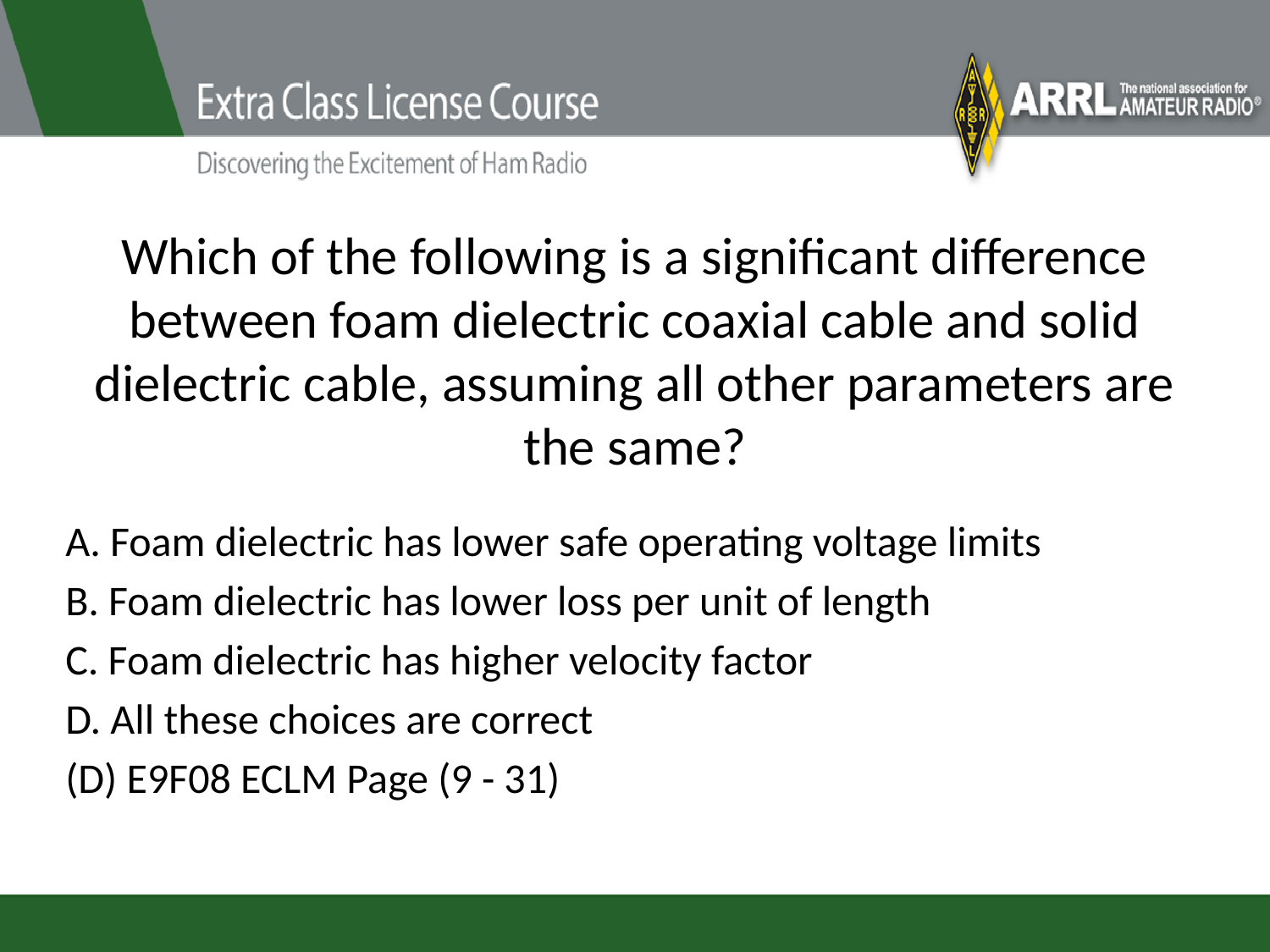

# Which of the following is a significant difference between foam dielectric coaxial cable and solid dielectric cable, assuming all other parameters are the same?
A. Foam dielectric has lower safe operating voltage limits
B. Foam dielectric has lower loss per unit of length
C. Foam dielectric has higher velocity factor
D. All these choices are correct
(D) E9F08 ECLM Page (9 - 31)